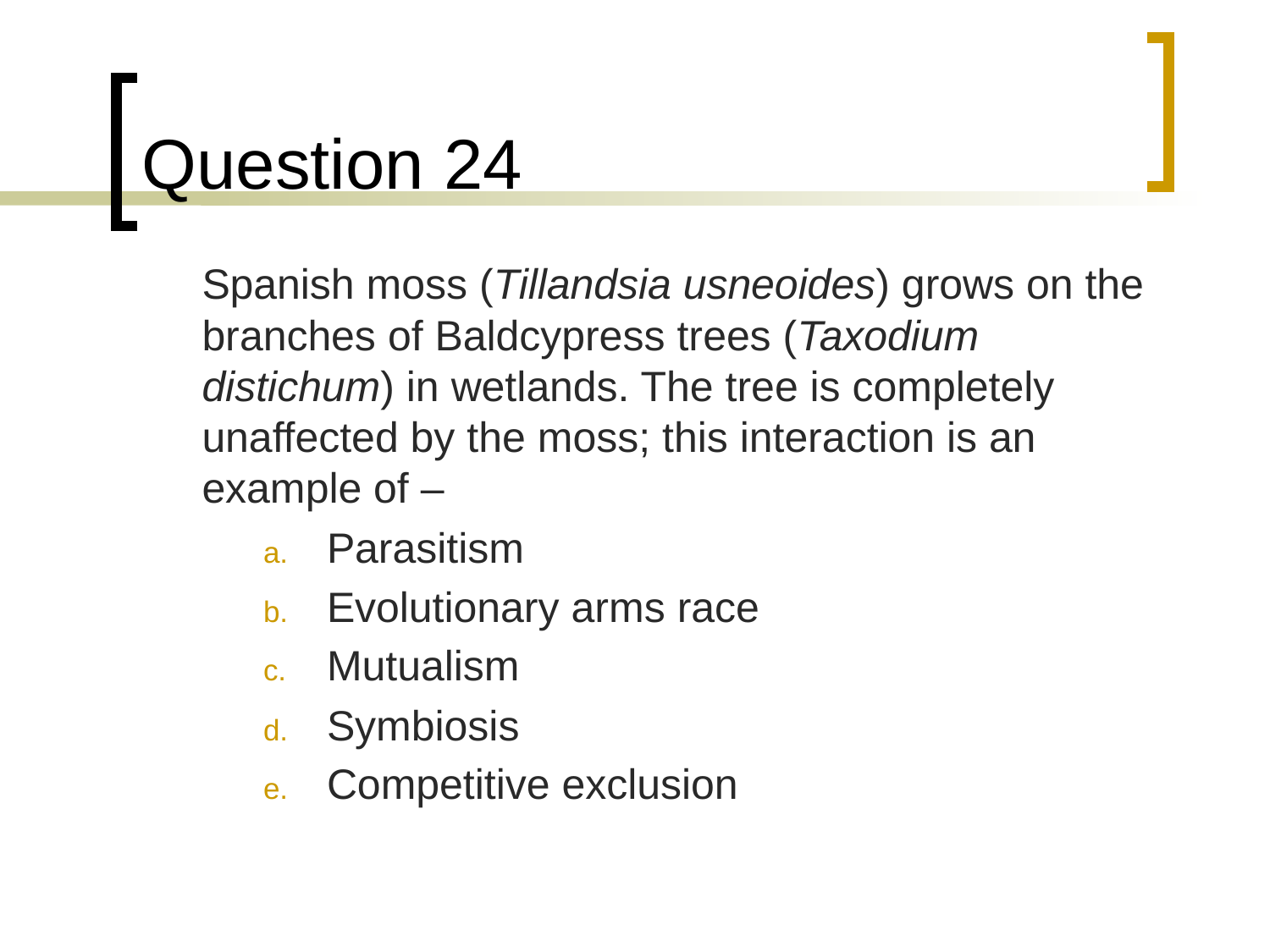

# Question 24
	Spanish moss (Tillandsia usneoides) grows on the branches of Baldcypress trees (Taxodium distichum) in wetlands. The tree is completely unaffected by the moss; this interaction is an example of –
Parasitism
Evolutionary arms race
Mutualism
Symbiosis
Competitive exclusion